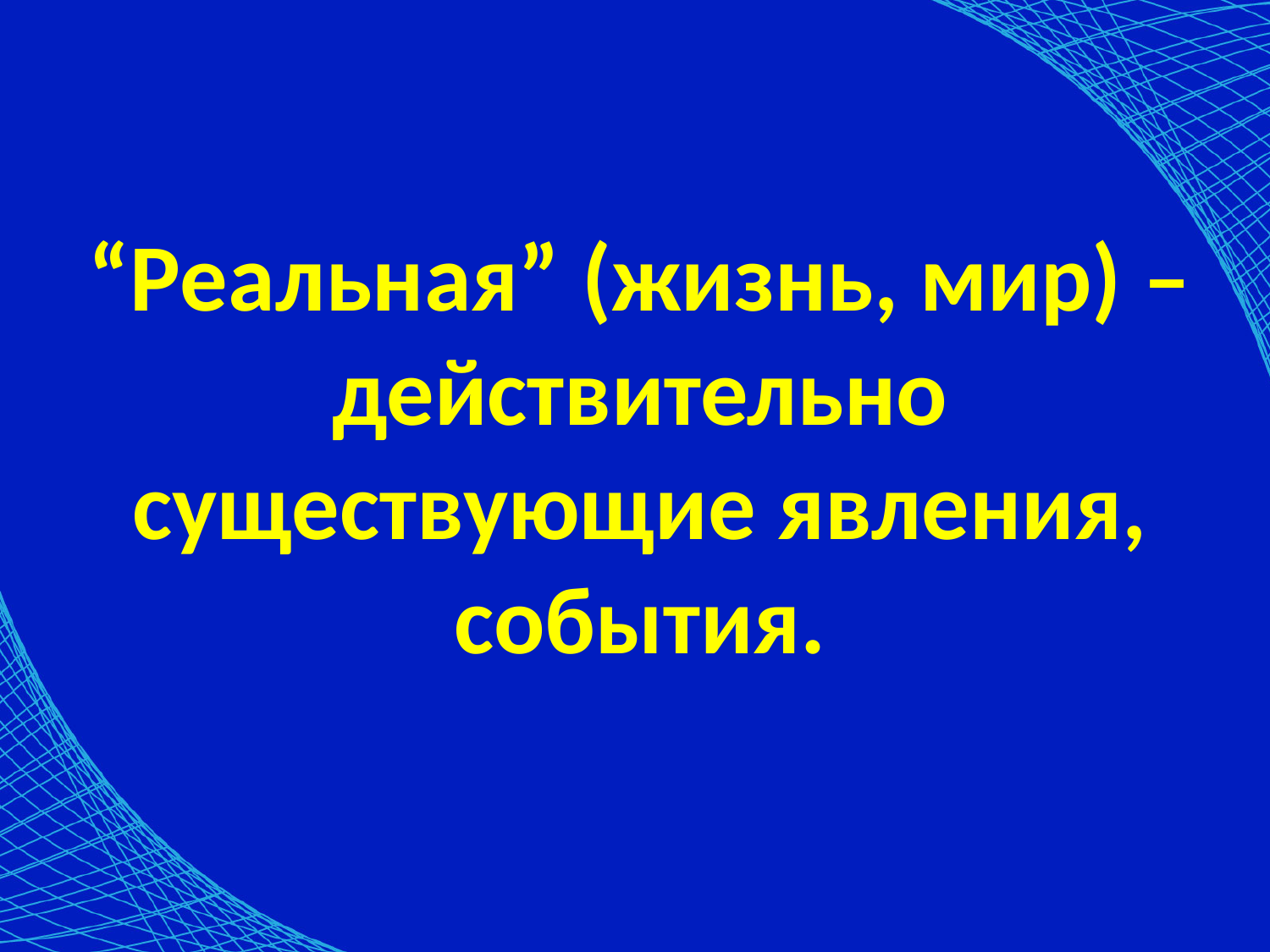

# “Реальная” (жизнь, мир) – действительно существующие явления, события.